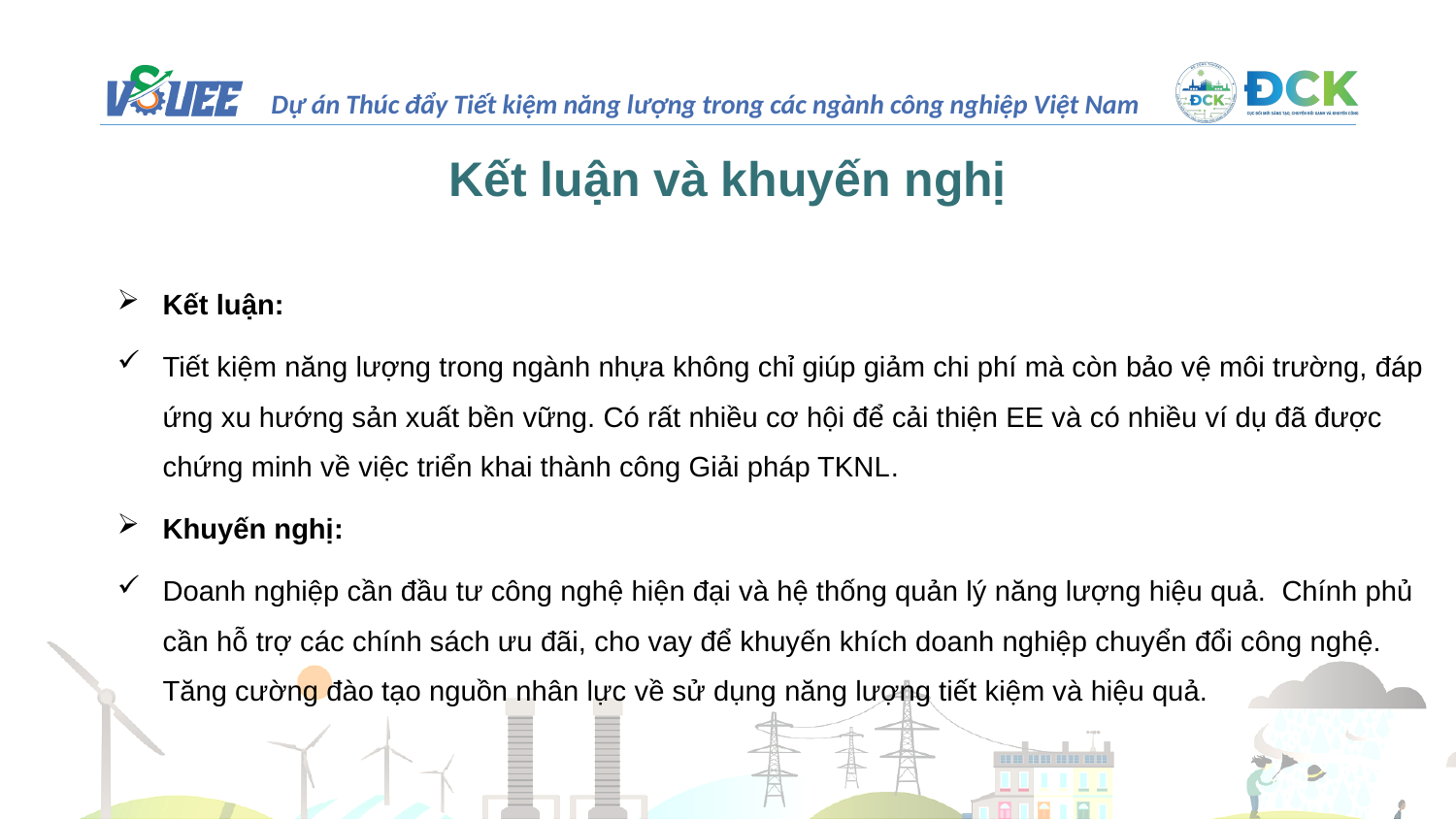

# Kết luận và khuyến nghị
Kết luận:
Tiết kiệm năng lượng trong ngành nhựa không chỉ giúp giảm chi phí mà còn bảo vệ môi trường, đáp ứng xu hướng sản xuất bền vững. Có rất nhiều cơ hội để cải thiện EE và có nhiều ví dụ đã được chứng minh về việc triển khai thành công Giải pháp TKNL.
Khuyến nghị:
Doanh nghiệp cần đầu tư công nghệ hiện đại và hệ thống quản lý năng lượng hiệu quả.  Chính phủ cần hỗ trợ các chính sách ưu đãi, cho vay để khuyến khích doanh nghiệp chuyển đổi công nghệ.  Tăng cường đào tạo nguồn nhân lực về sử dụng năng lượng tiết kiệm và hiệu quả.